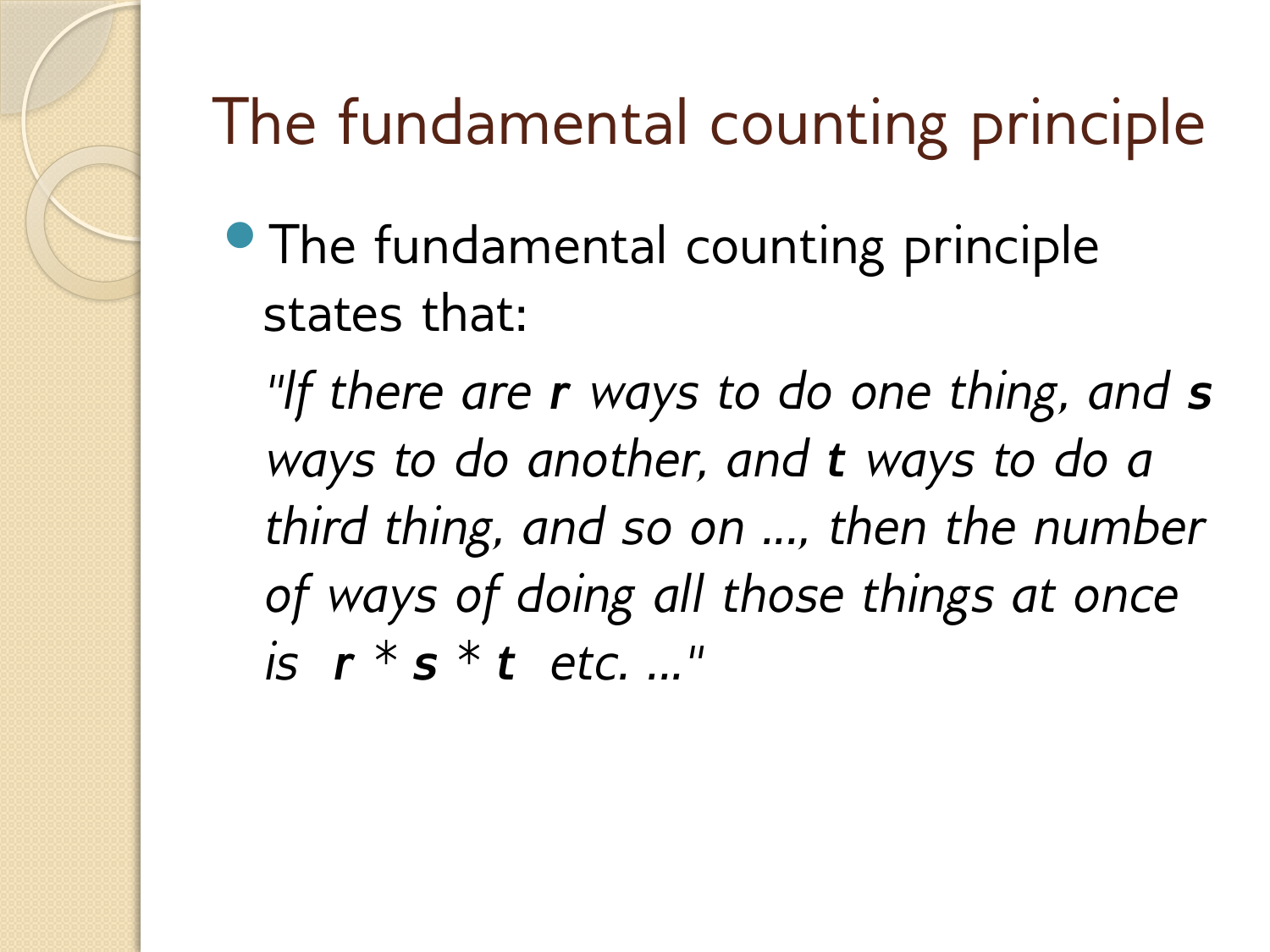

# The fundamental counting principle
The fundamental counting principle states that:
	"If there are r ways to do one thing, and s ways to do another, and t ways to do a third thing, and so on ..., then the number of ways of doing all those things at once is  r * s * t  etc. ..."